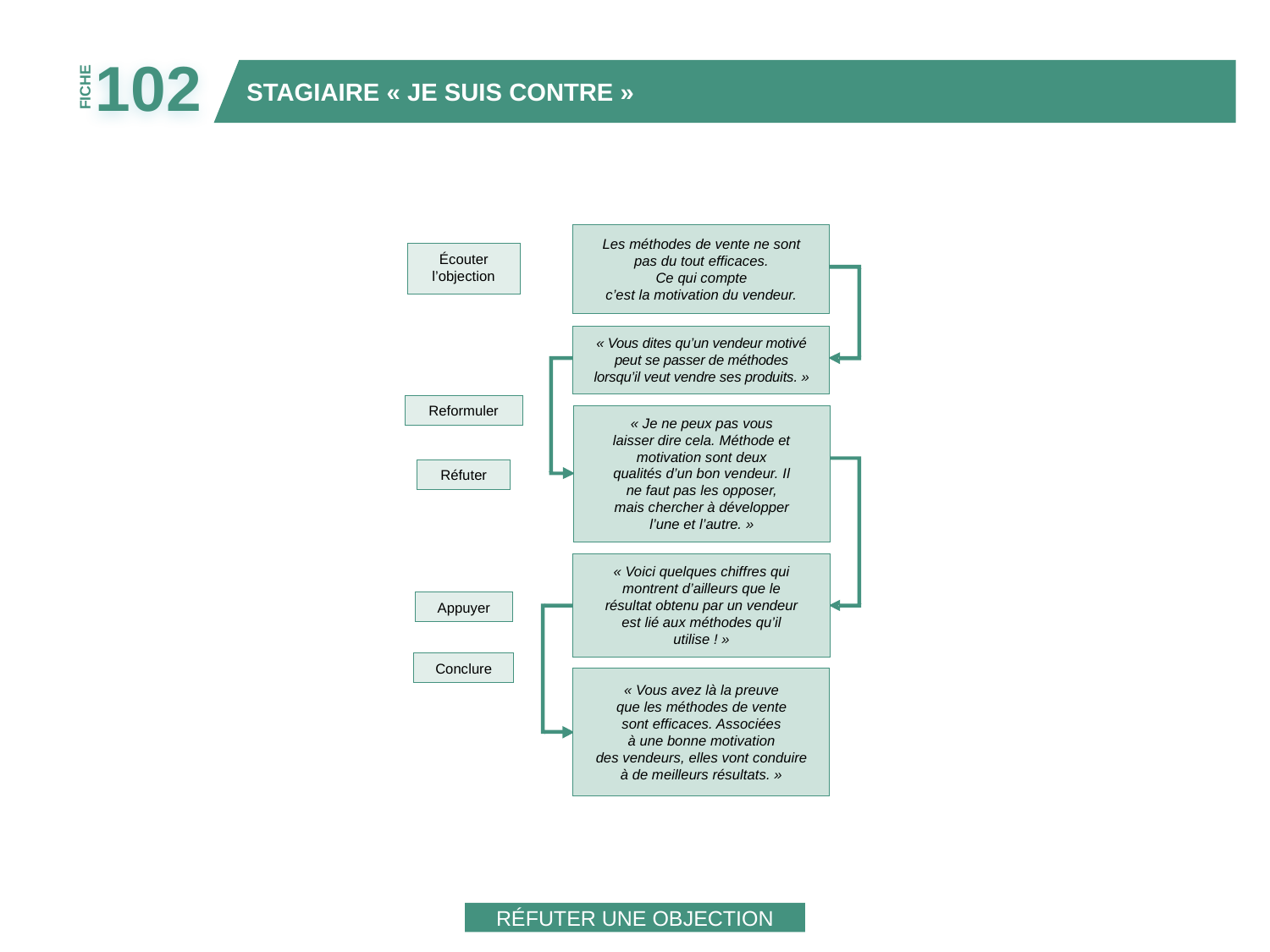

102

STAGIAIRE « JE SUIS CONTRE »
FICHE

Les méthodes de vente ne sont
pas du tout efficaces.
Ce qui compte
c’est la motivation du vendeur.

Écouter
l’objection

« Vous dites qu’un vendeur motivé
peut se passer de méthodes
lorsqu’il veut vendre ses produits. »

Reformuler

« Je ne peux pas vous
laisser dire cela. Méthode et
motivation sont deux
qualités d’un bon vendeur. Il
ne faut pas les opposer,
mais chercher à développer
l’une et l’autre. »

Réfuter

« Voici quelques chiffres qui
montrent d’ailleurs que le
résultat obtenu par un vendeur
est lié aux méthodes qu’il
utilise ! »

Appuyer

Conclure

« Vous avez là la preuve
que les méthodes de vente
sont efficaces. Associées
à une bonne motivation
des vendeurs, elles vont conduire
à de meilleurs résultats. »
RÉFUTER UNE OBJECTION